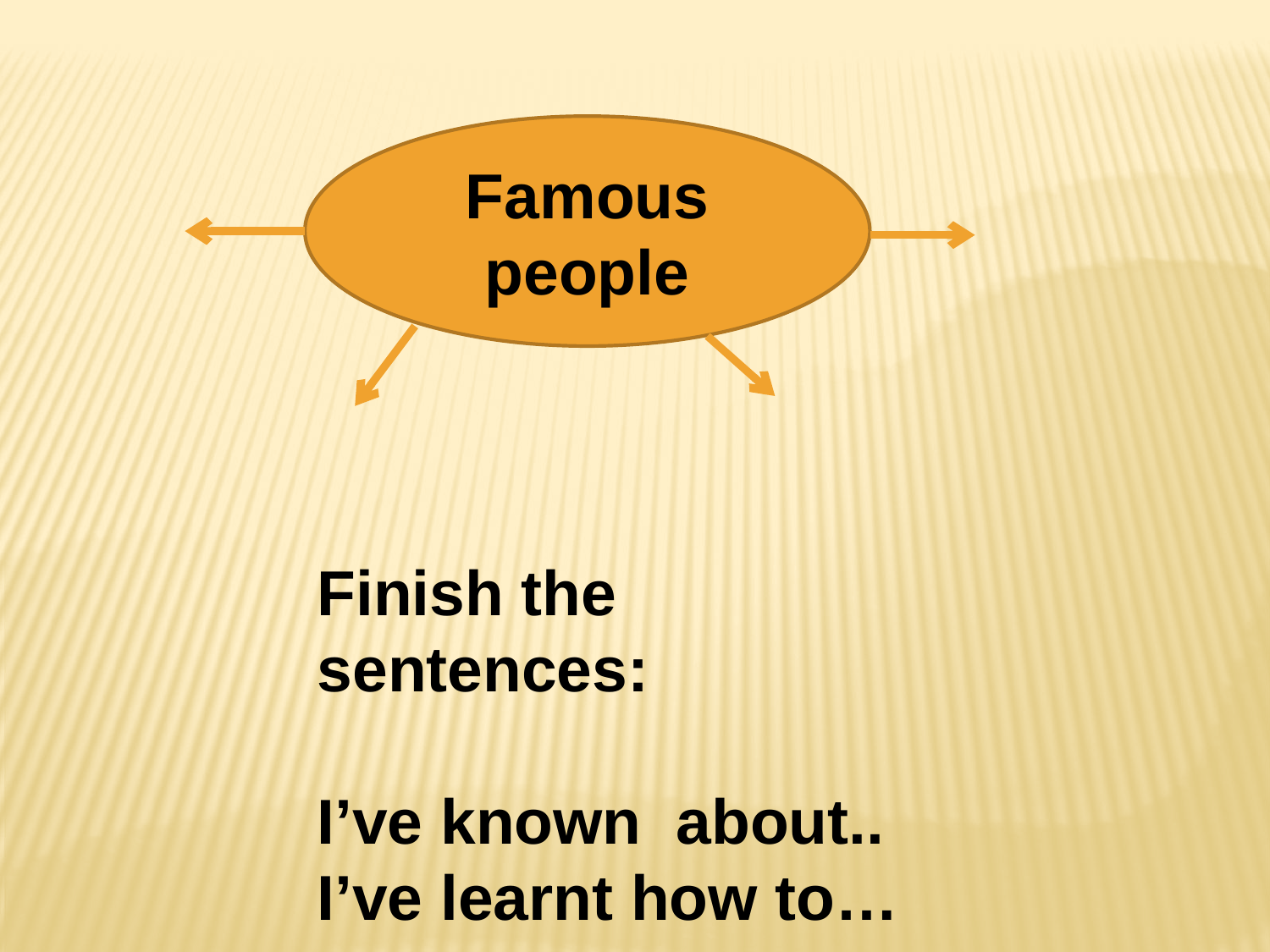

Famous people
Finish the sentences:

I’ve known  about..
I’ve learnt how to…